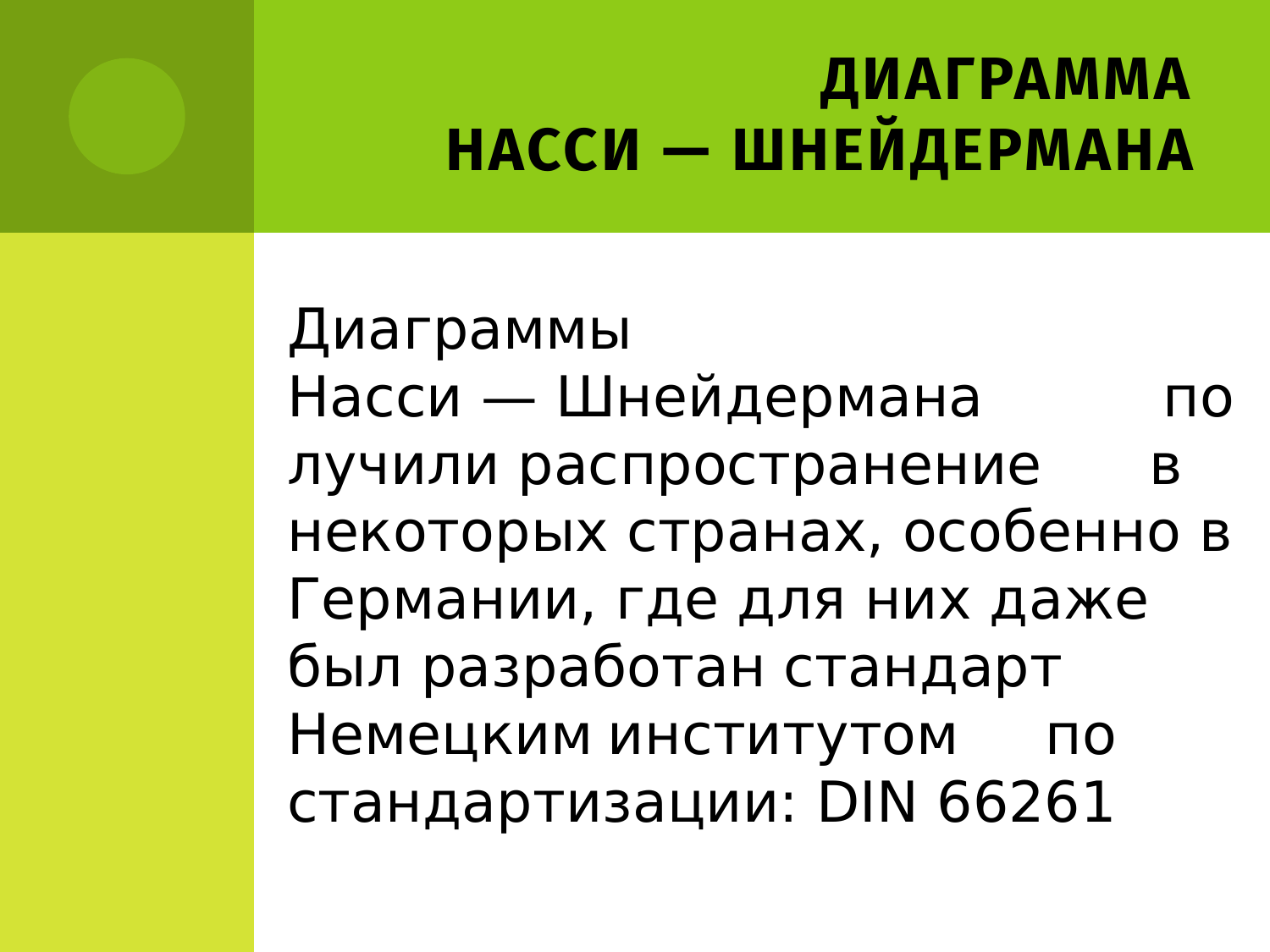

# Диаграмма Насси — Шнейдермана
Диа­грам­мы 			    Насси — Шней­дер­ма­на          по­лу­чи­ли рас­про­стра­не­ние      в неко­то­рых стра­нах, осо­бен­но в Гер­ма­нии, где для них даже был раз­ра­бо­тан стан­дарт Немец­ким ин­сти­ту­том     по стан­дар­ти­за­ции: DIN 66261